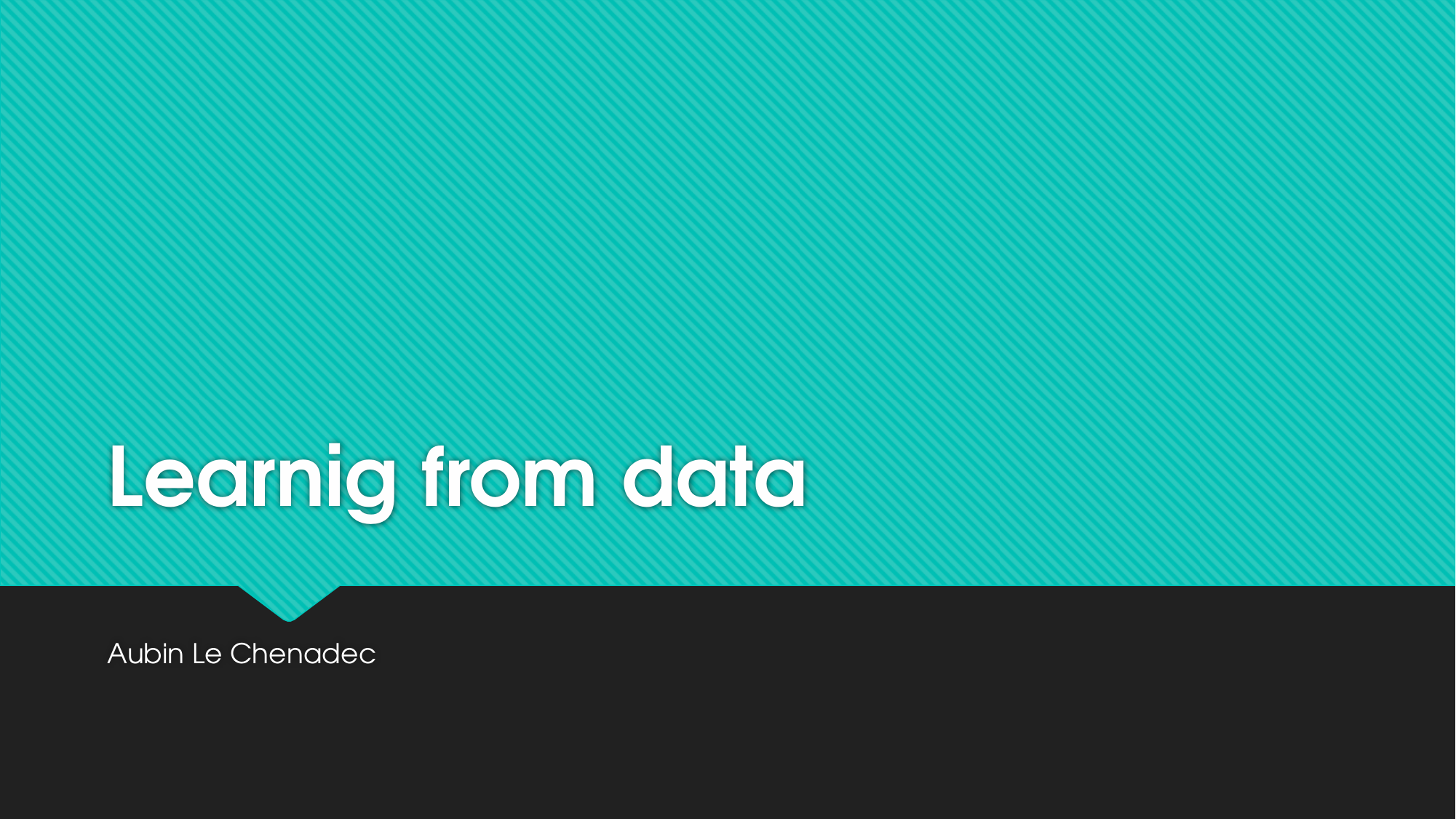

# Learnig from data
Aubin Le Chenadec